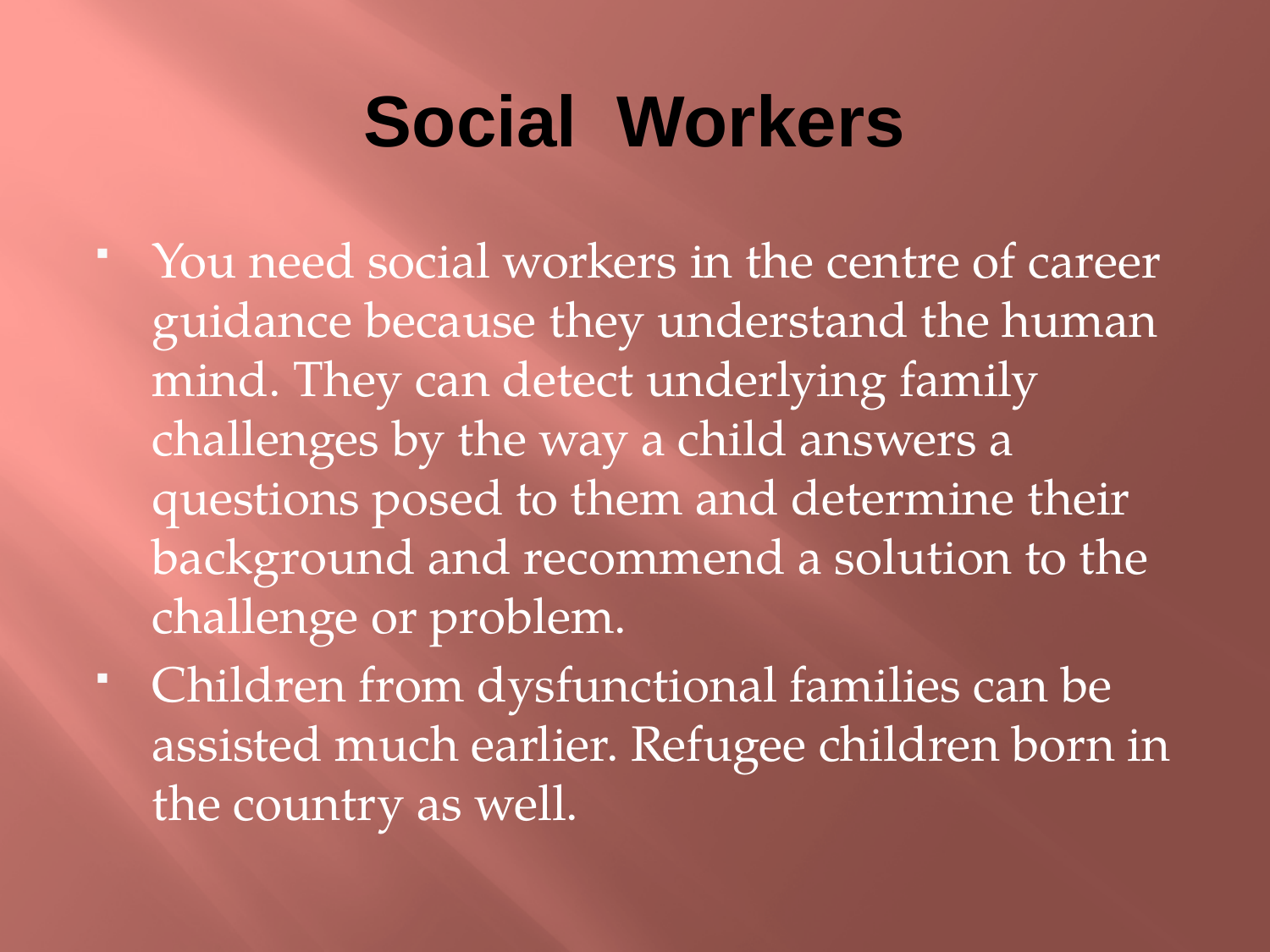

# Social  Workers
You need social workers in the centre of career guidance because they understand the human mind. They can detect underlying family challenges by the way a child answers a questions posed to them and determine their background and recommend a solution to the challenge or problem.
Children from dysfunctional families can be assisted much earlier. Refugee children born in the country as well.